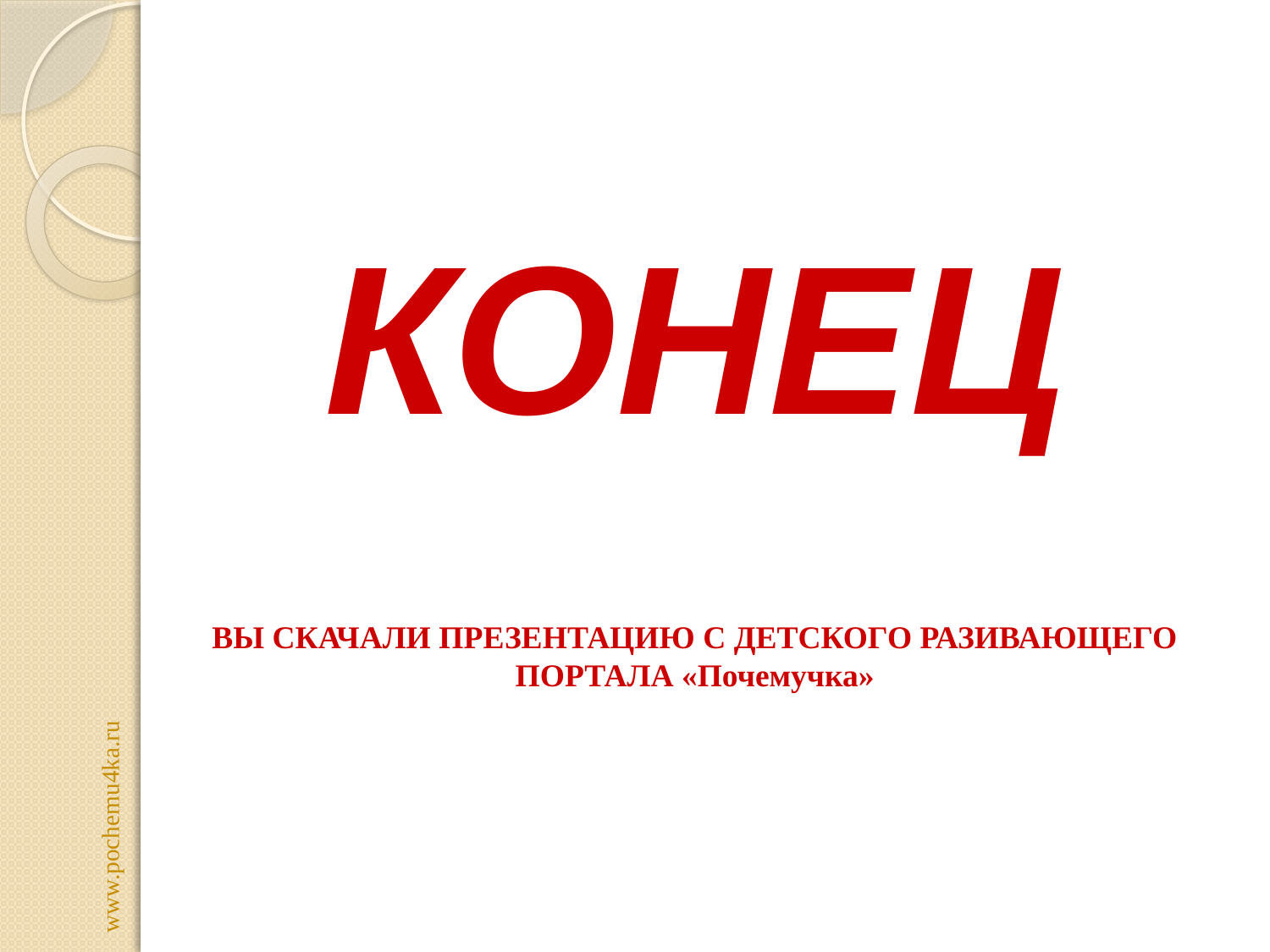

КОНЕЦ
ВЫ СКАЧАЛИ ПРЕЗЕНТАЦИЮ С ДЕТСКОГО РАЗИВАЮЩЕГО ПОРТАЛА «Почемучка»
www.pochemu4ka.ru